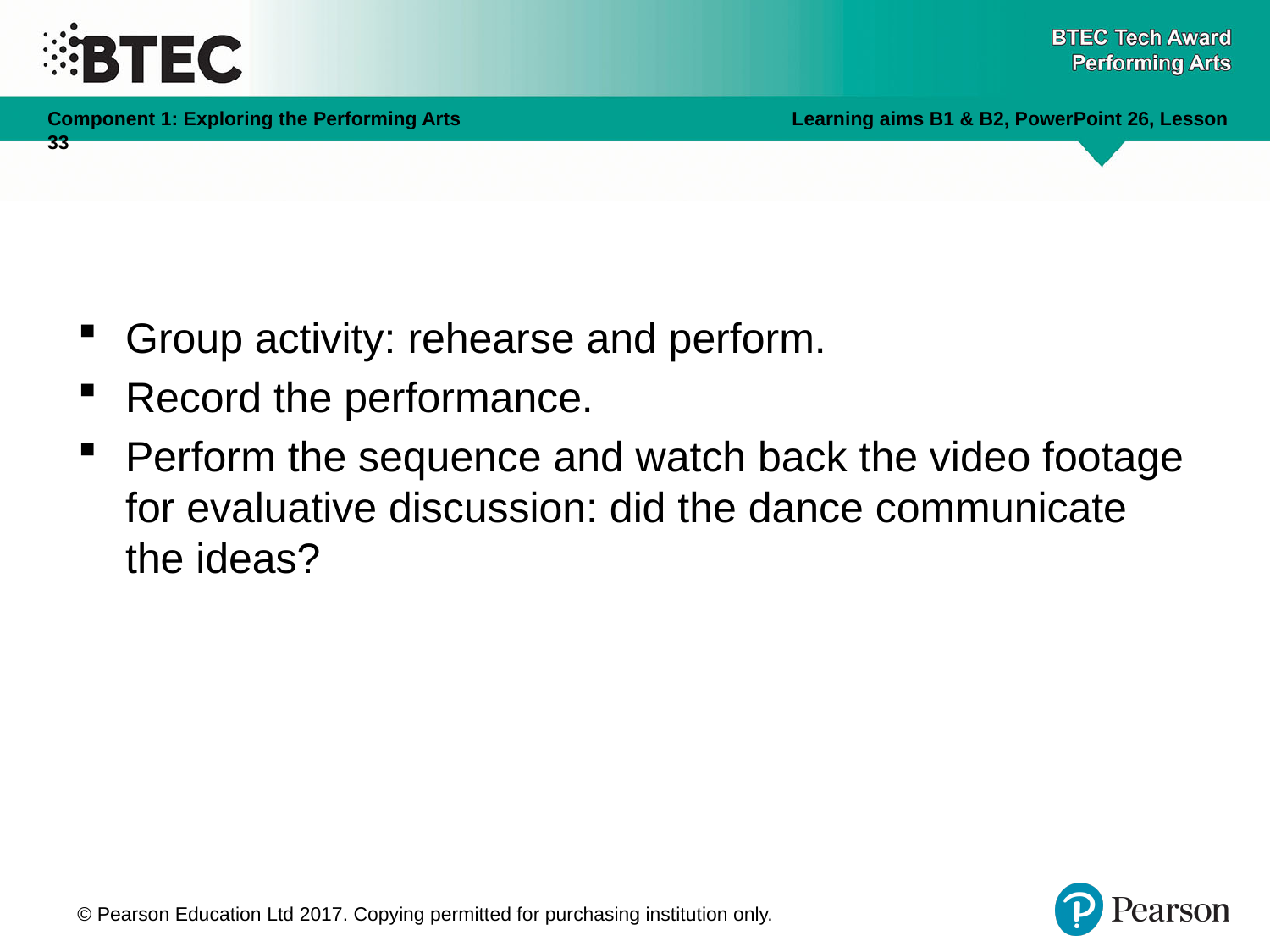

Group activity: rehearse and perform.
Record the performance.
Perform the sequence and watch back the video footage for evaluative discussion: did the dance communicate the ideas?
© Pearson Education Ltd 2017. Copying permitted for purchasing institution only.